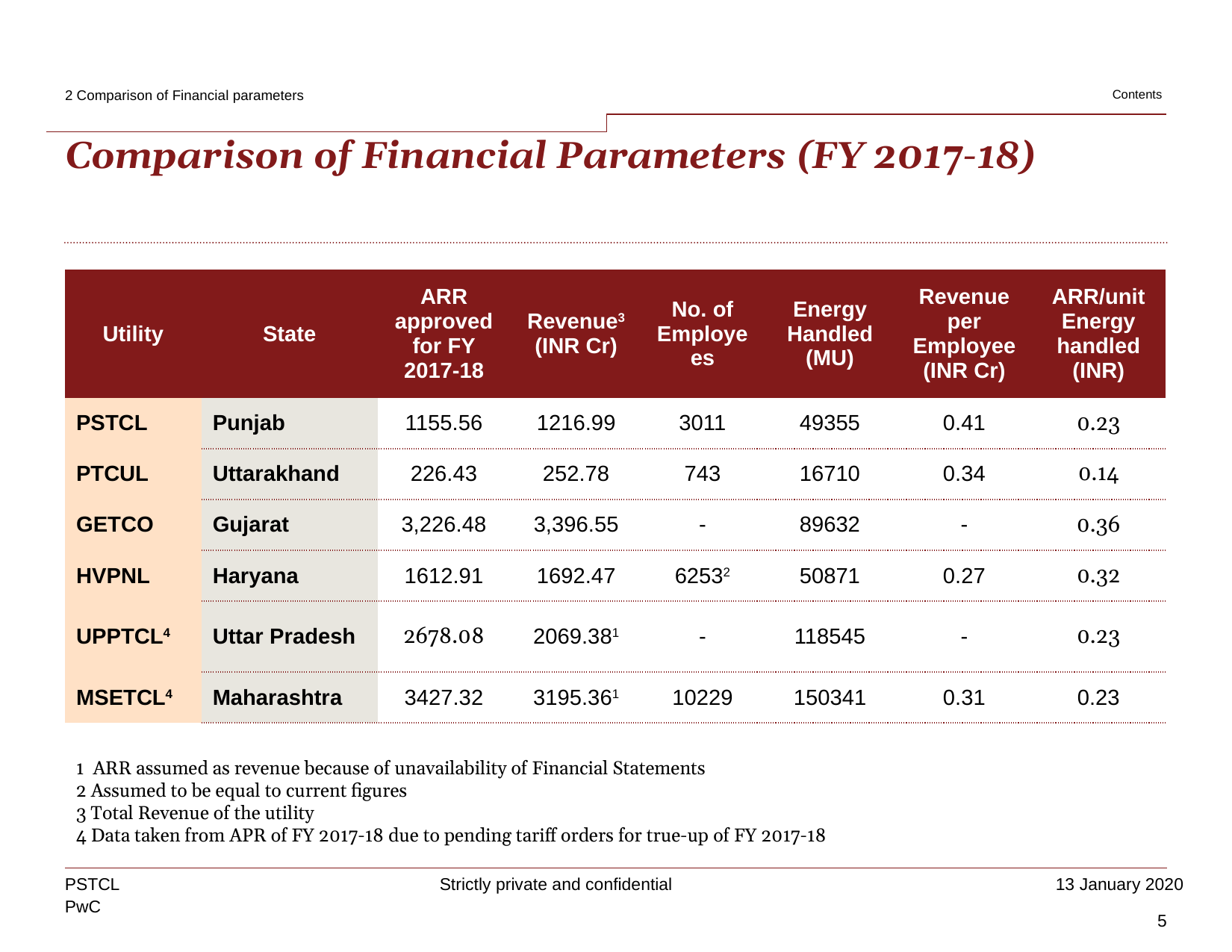

2 Comparison of Financial parameters
Contents
# Comparison of Financial Parameters (FY 2017-18)
| Utility | State | ARR approved for FY 2017-18 | Revenue3 (INR Cr) | No. of Employees | Energy Handled (MU) | Revenue per Employee (INR Cr) | ARR/unit Energy handled (INR) |
| --- | --- | --- | --- | --- | --- | --- | --- |
| PSTCL | Punjab | 1155.56 | 1216.99 | 3011 | 49355 | 0.41 | 0.23 |
| PTCUL | Uttarakhand | 226.43 | 252.78 | 743 | 16710 | 0.34 | 0.14 |
| GETCO | Gujarat | 3,226.48 | 3,396.55 | - | 89632 | - | 0.36 |
| HVPNL | Haryana | 1612.91 | 1692.47 | 62532 | 50871 | 0.27 | 0.32 |
| UPPTCL4 | Uttar Pradesh | 2678.08 | 2069.381 | - | 118545 | - | 0.23 |
| MSETCL4 | Maharashtra | 3427.32 | 3195.361 | 10229 | 150341 | 0.31 | 0.23 |
1  ARR assumed as revenue because of unavailability of Financial Statements
2 Assumed to be equal to current figures
3 Total Revenue of the utility
4 Data taken from APR of FY 2017-18 due to pending tariff orders for true-up of FY 2017-18
PSTCL
5